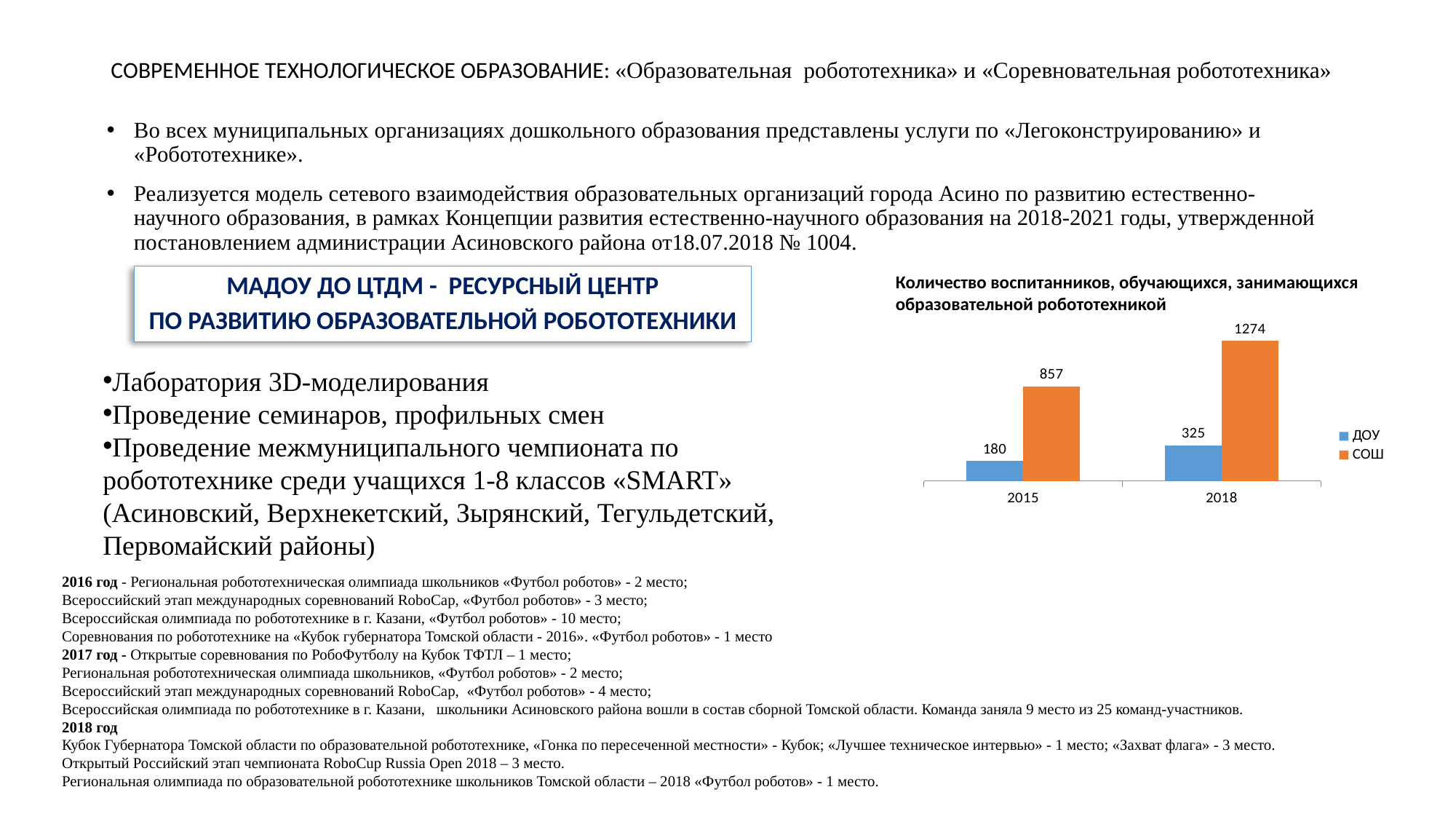

# СОВРЕМЕННОЕ ТЕХНОЛОГИЧЕСКОЕ ОБРАЗОВАНИЕ: «Образовательная  робототехника» и «Соревновательная робототехника»
Во всех муниципальных организациях дошкольного образования представлены услуги по «Легоконструированию» и «Робототехнике».
Реализуется модель сетевого взаимодействия образовательных организаций города Асино по развитию естественно-научного образования, в рамках Концепции развития естественно-научного образования на 2018-2021 годы, утвержденной постановлением администрации Асиновского района от18.07.2018 № 1004.

Количество воспитанников, обучающихся, занимающихся образовательной робототехникой
МАДОУ ДО ЦТДМ -  РЕСУРСНЫЙ ЦЕНТР
ПО РАЗВИТИЮ ОБРАЗОВАТЕЛЬНОЙ РОБОТОТЕХНИКИ

### Chart

| Category | ДОУ | СОШ |
|---|---|---|
| 2015 | 180.0 | 857.0 |
| 2018 | 325.0 | 1274.0 |
Лаборатория 3D-моделирования
Проведение семинаров, профильных смен
Проведение межмуниципального чемпионата по робототехнике среди учащихся 1-8 классов «SMART» (Асиновский, Верхнекетский, Зырянский, Тегульдетский, Первомайский районы)
2016 год - Региональная робототехническая олимпиада школьников «Футбол роботов» - 2 место;
Всероссийский этап международных соревнований RoboCap, «Футбол роботов» - 3 место;
Всероссийская олимпиада по робототехнике в г. Казани, «Футбол роботов» - 10 место;
Соревнования по робототехнике на «Кубок губернатора Томской области - 2016». «Футбол роботов» - 1 место
2017 год - Открытые соревнования по РобоФутболу на Кубок ТФТЛ – 1 место;
Региональная робототехническая олимпиада школьников, «Футбол роботов» - 2 место;
Всероссийский этап международных соревнований RoboCap,  «Футбол роботов» - 4 место;
Всероссийская олимпиада по робототехнике в г. Казани,   школьники Асиновского района вошли в состав сборной Томской области. Команда заняла 9 место из 25 команд-участников.
2018 год
Кубок Губернатора Томской области по образовательной робототехнике, «Гонка по пересеченной местности» - Кубок; «Лучшее техническое интервью» - 1 место; «Захват флага» - 3 место.
Открытый Российский этап чемпионата RoboCup Russia Open 2018 – 3 место.
Региональная олимпиада по образовательной робототехнике школьников Томской области – 2018 «Футбол роботов» - 1 место.